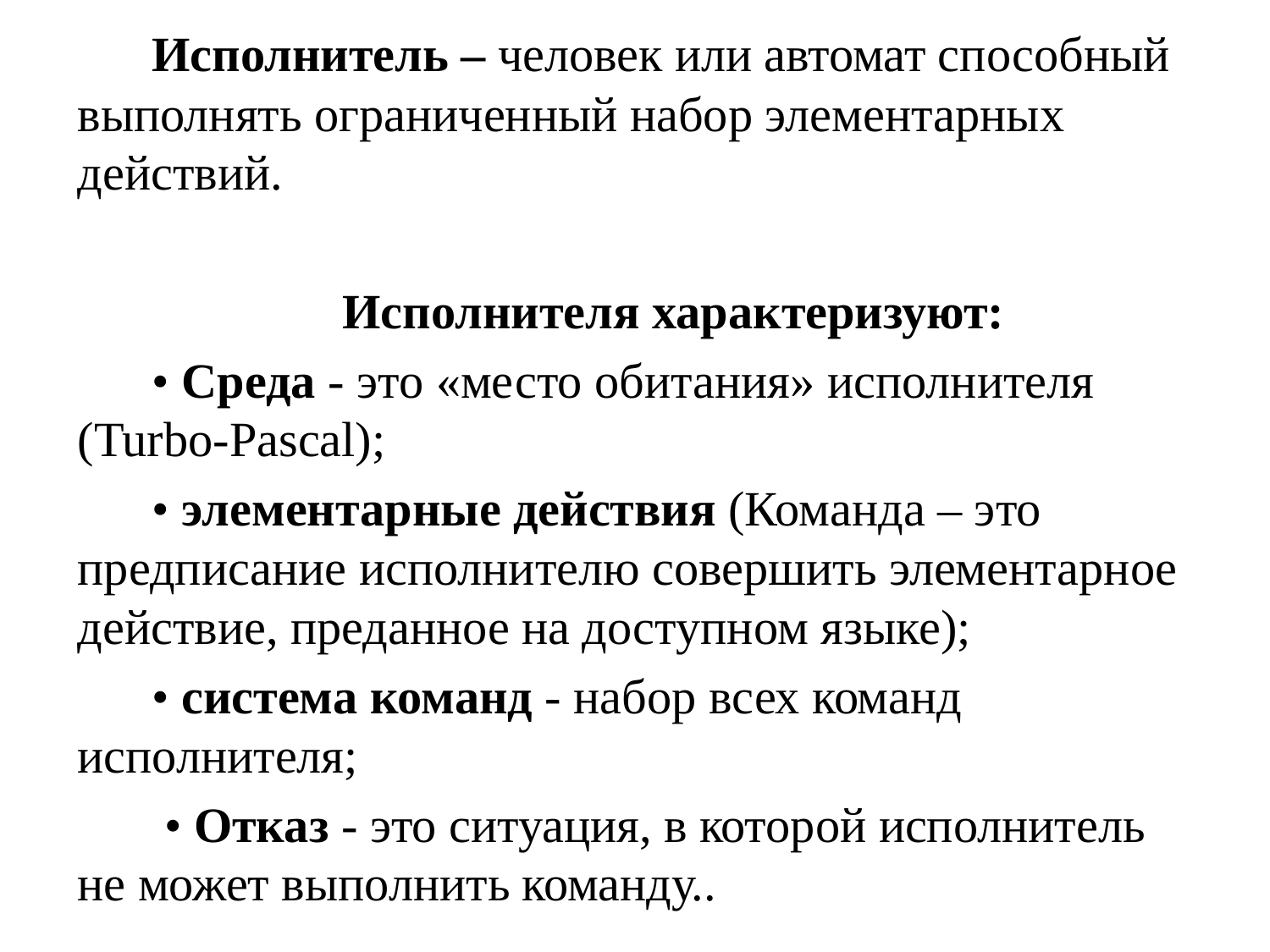

Исполнитель – человек или автомат способный выполнять ограниченный набор элементарных действий.

Исполнителя характеризуют:
• Среда - это «место обитания» исполнителя (Turbo-Pascal);
• элементарные действия (Команда – это предписание исполнителю совершить элементарное действие, преданное на доступном языке);
• система команд - набор всех команд исполнителя;
 • Отказ - это ситуация, в которой исполнитель не может выполнить команду..
#